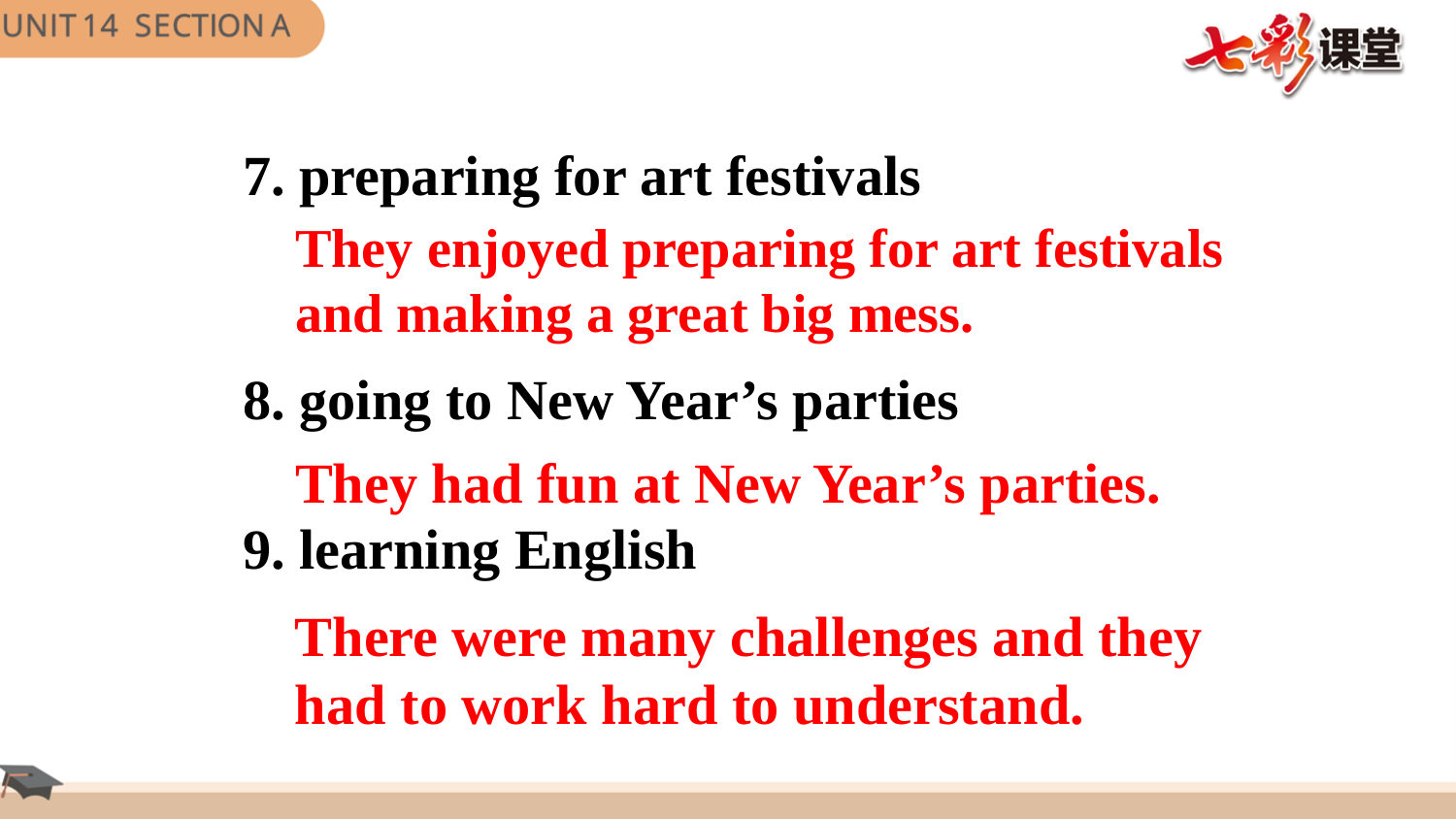

7. preparing for art festivals

8. going to New Year’s parties

9. learning English
They enjoyed preparing for art festivals and making a great big mess.
They had fun at New Year’s parties.
There were many challenges and they had to work hard to understand.